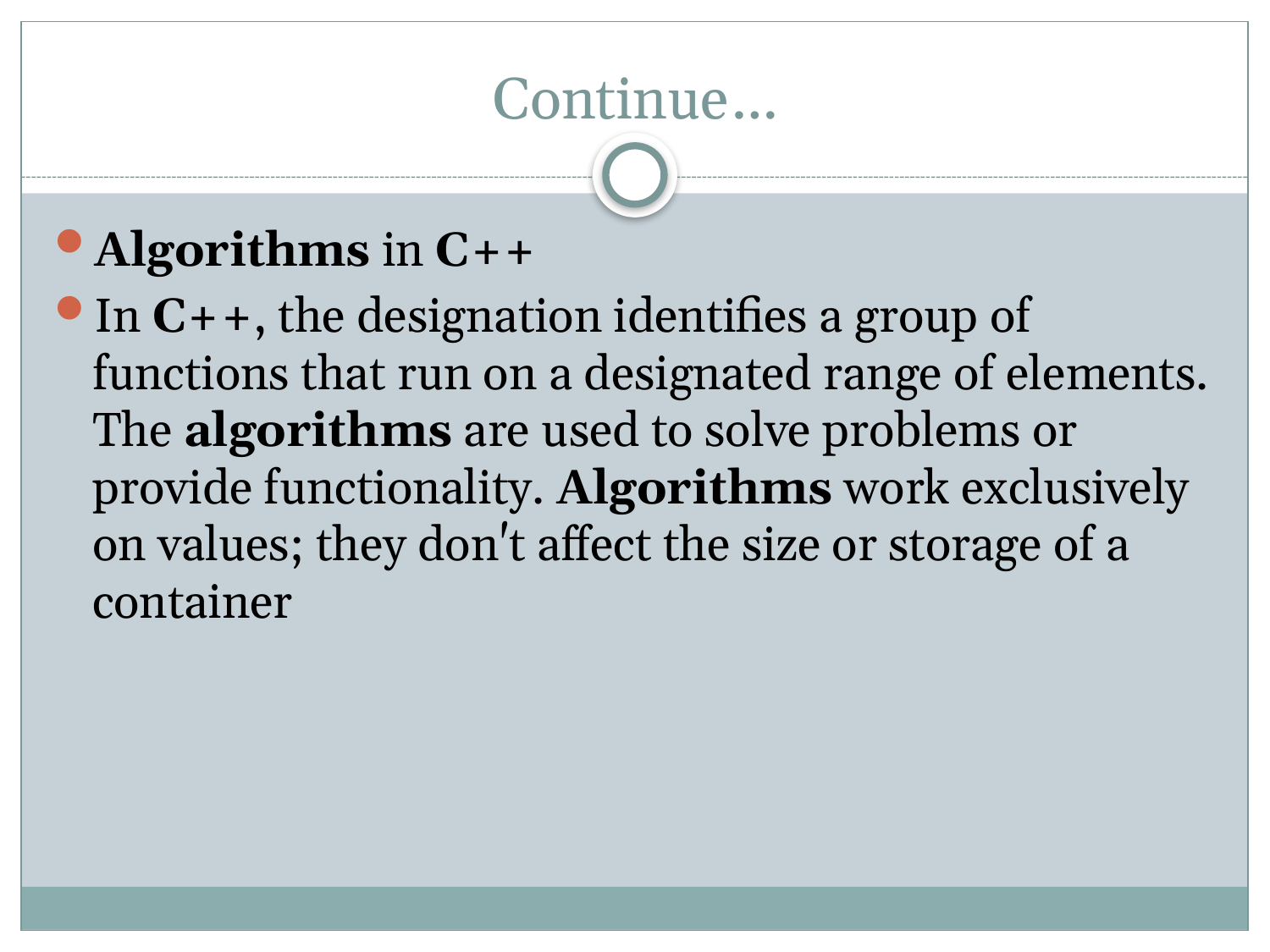

# Continue…
Algorithms in C++
In C++, the designation identifies a group of functions that run on a designated range of elements. The algorithms are used to solve problems or provide functionality. Algorithms work exclusively on values; they don't affect the size or storage of a container